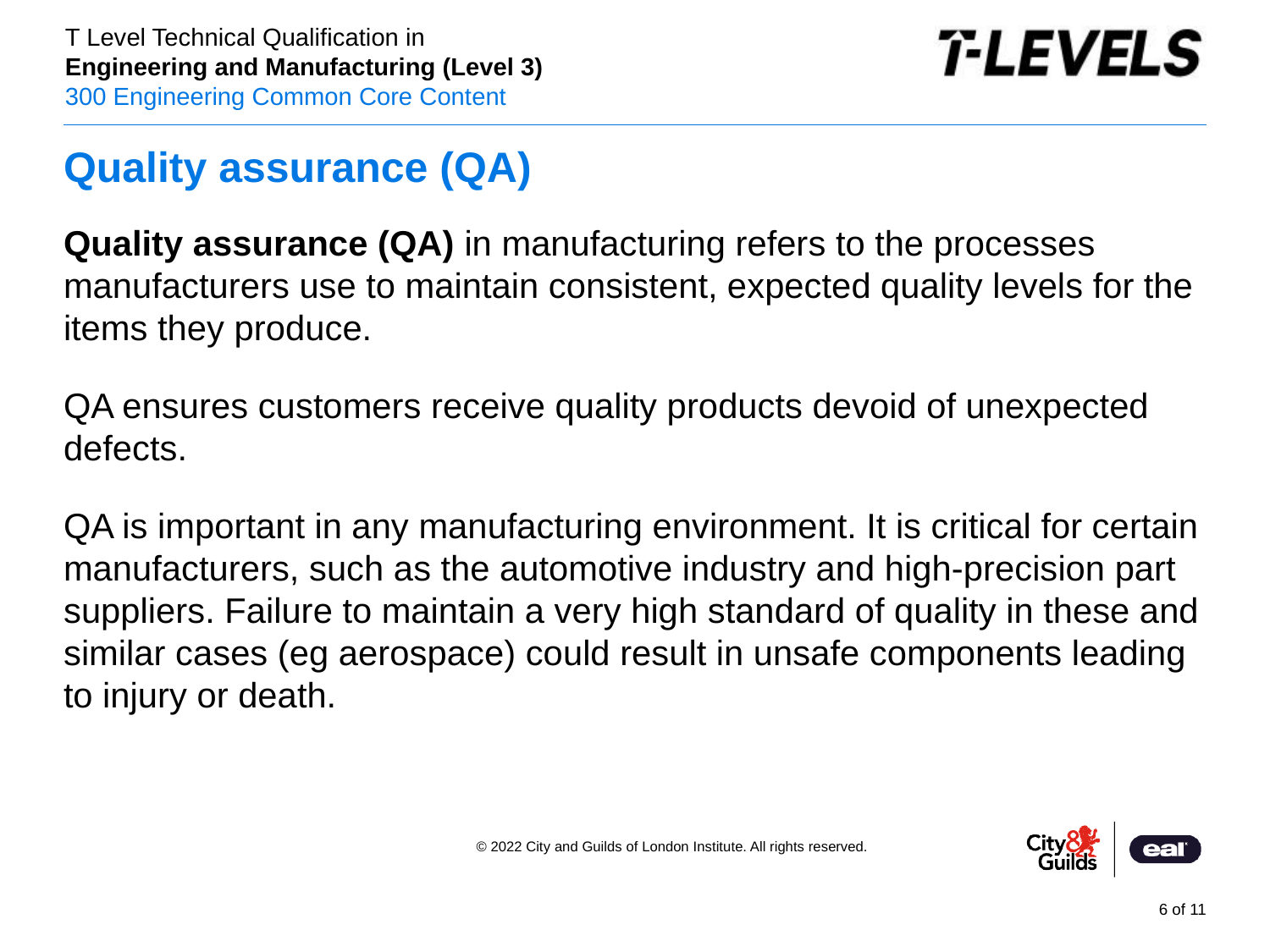

# Quality assurance (QA)

Quality assurance (QA) in manufacturing refers to the processes manufacturers use to maintain consistent, expected quality levels for the items they produce.
QA ensures customers receive quality products devoid of unexpected defects.
QA is important in any manufacturing environment. It is critical for certain manufacturers, such as the automotive industry and high-precision part suppliers. Failure to maintain a very high standard of quality in these and similar cases (eg aerospace) could result in unsafe components leading to injury or death.